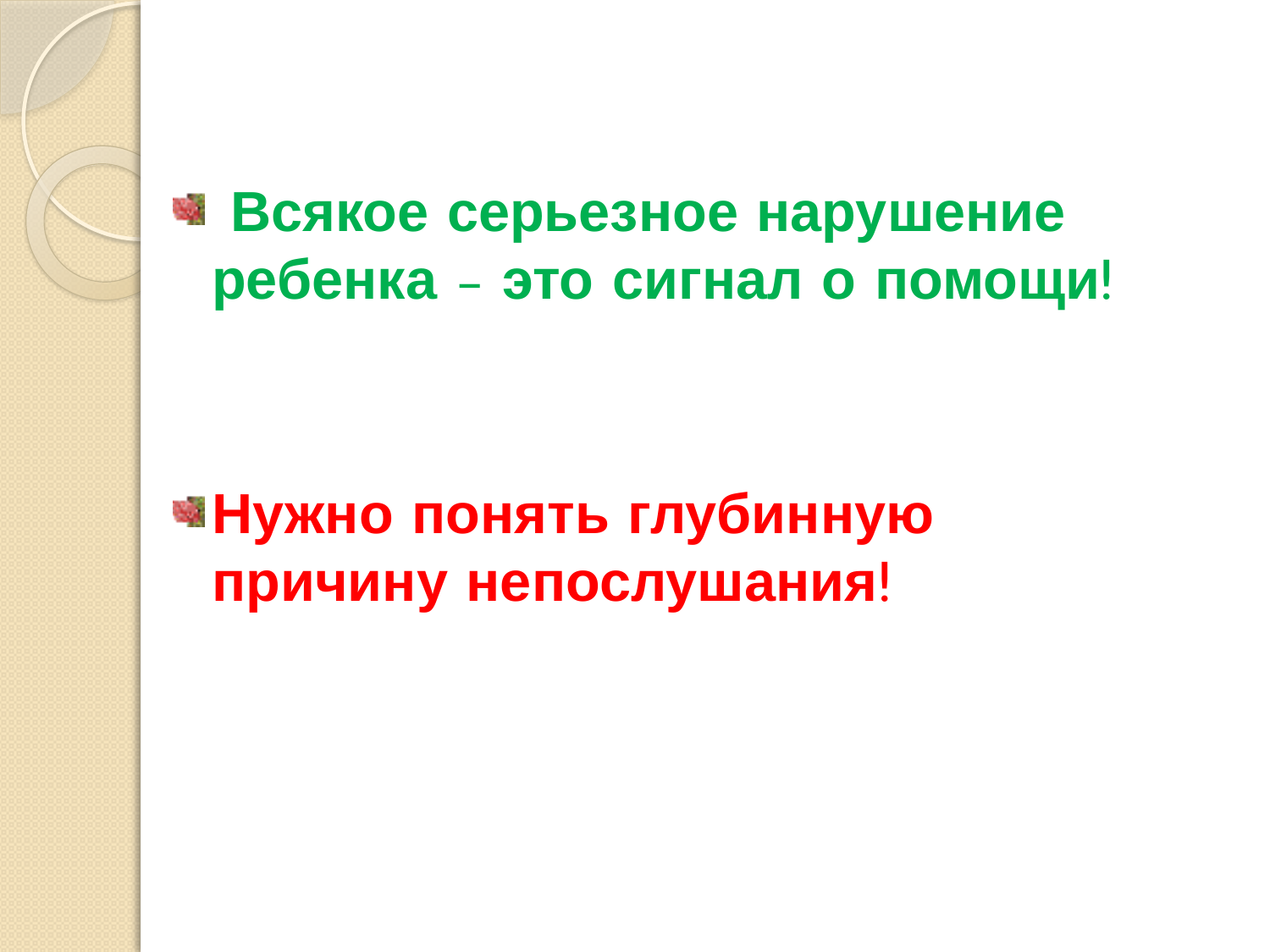

Всякое серьезное нарушение ребенка – это сигнал о помощи!

Нужно понять глубинную причину непослушания!